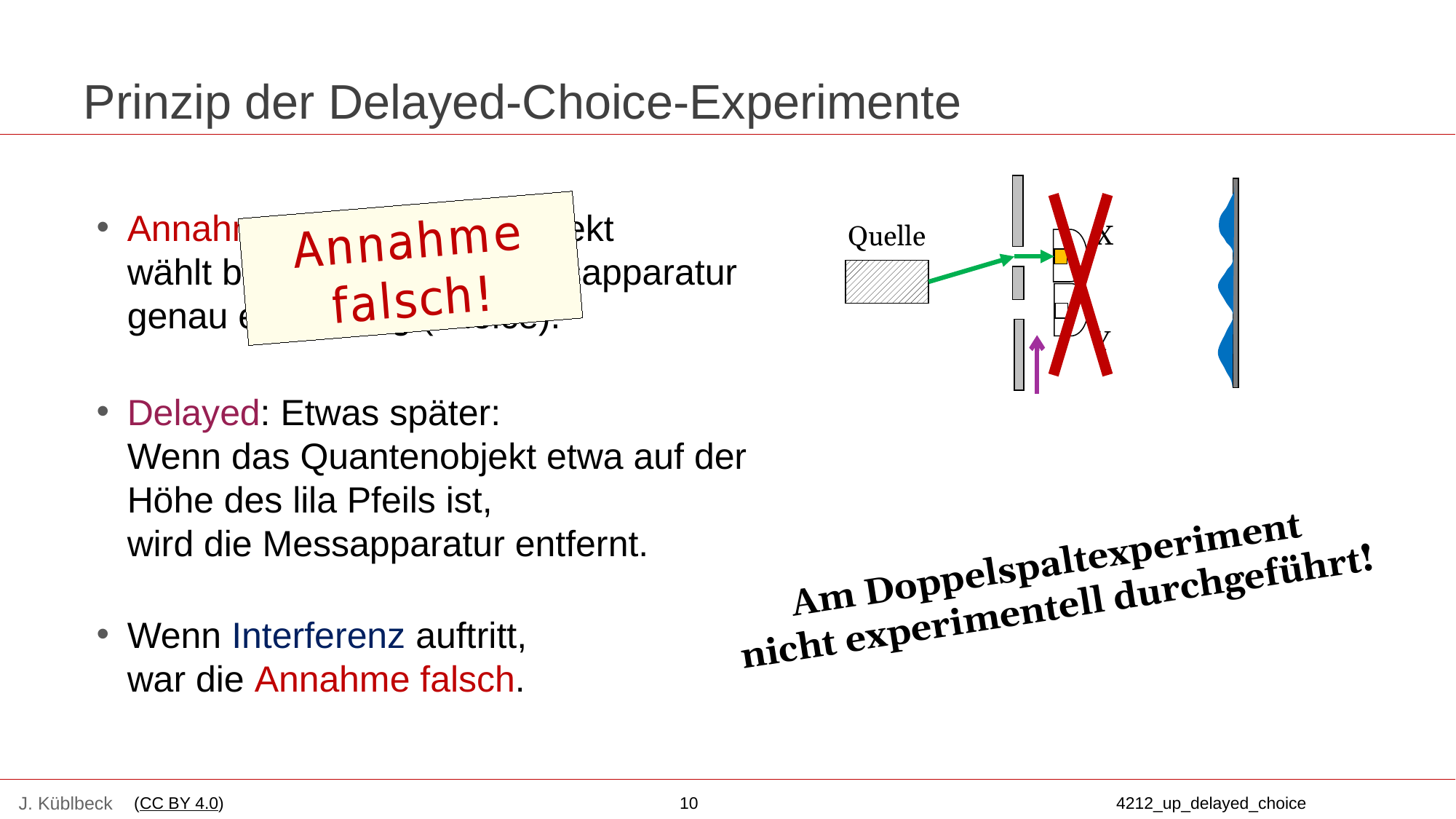

# Prinzip der Delayed-Choice-Experimente

Annahme: Das Quantenobjekt
wählt bei vorhandener Messapparatur
genau einen Weg (choice).

Delayed: Etwas später:
Wenn das Quantenobjekt etwa auf der
Höhe des lila Pfeils ist,
wird die Messapparatur entfernt.
Wenn Interferenz auftritt,
war die Annahme falsch.

X
Quelle

Y
Annahme
falsch!

Am Doppelspaltexperiment
nicht experimentell durchgeführt!